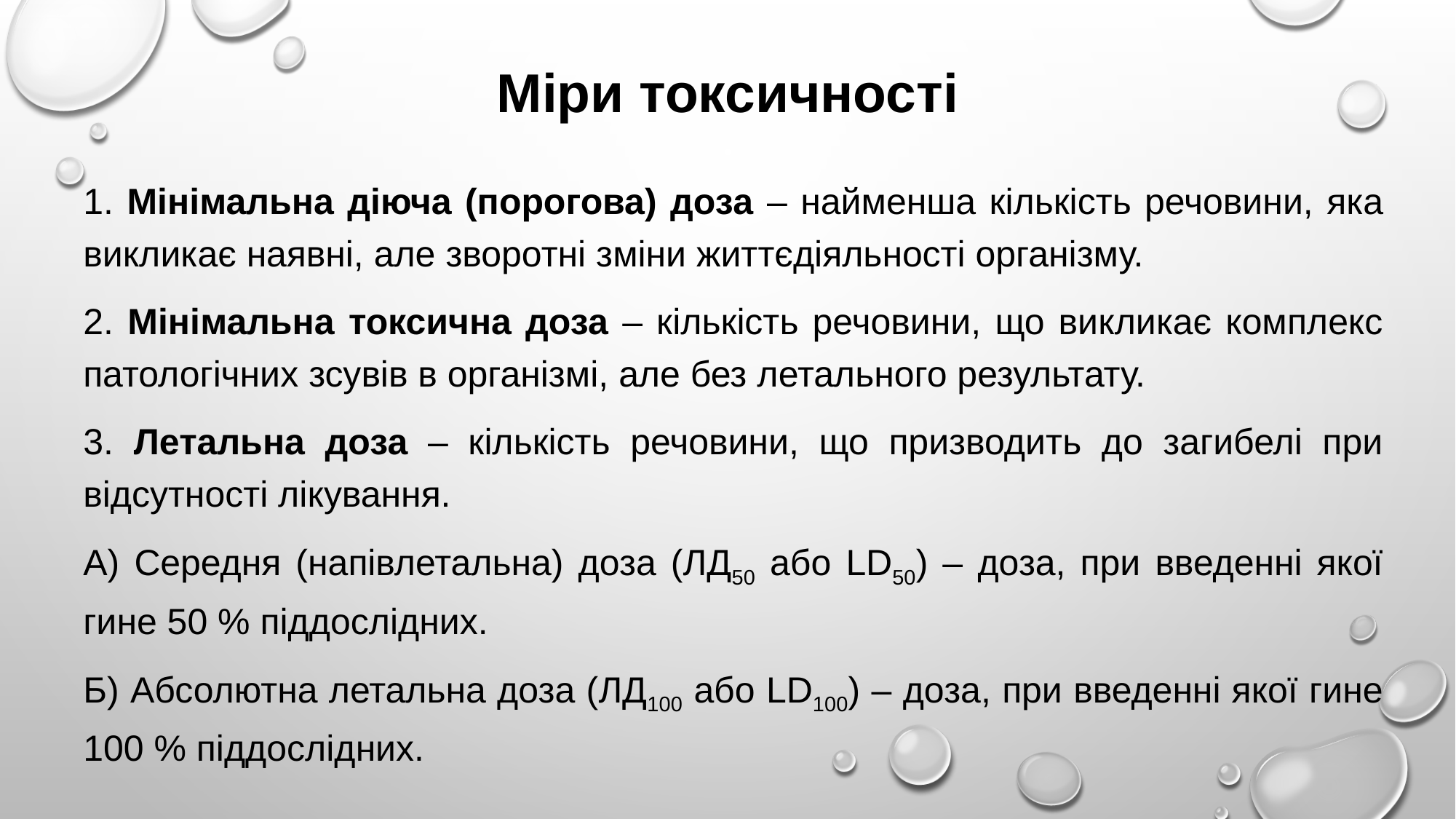

# Міри токсичності
1. Мінімальна діюча (порогова) доза – найменша кількість речовини, яка викликає наявні, але зворотні зміни життєдіяльності організму.
2. Мінімальна токсична доза – кількість речовини, що викликає комплекс патологічних зсувів в організмі, але без летального результату.
3. Летальна доза – кількість речовини, що призводить до загибелі при відсутності лікування.
А) Середня (напівлетальна) доза (ЛД50 або LD50) – доза, при введенні якої гине 50 % піддослідних.
Б) Абсолютна летальна доза (ЛД100 або LD100) – доза, при введенні якої гине 100 % піддослідних.